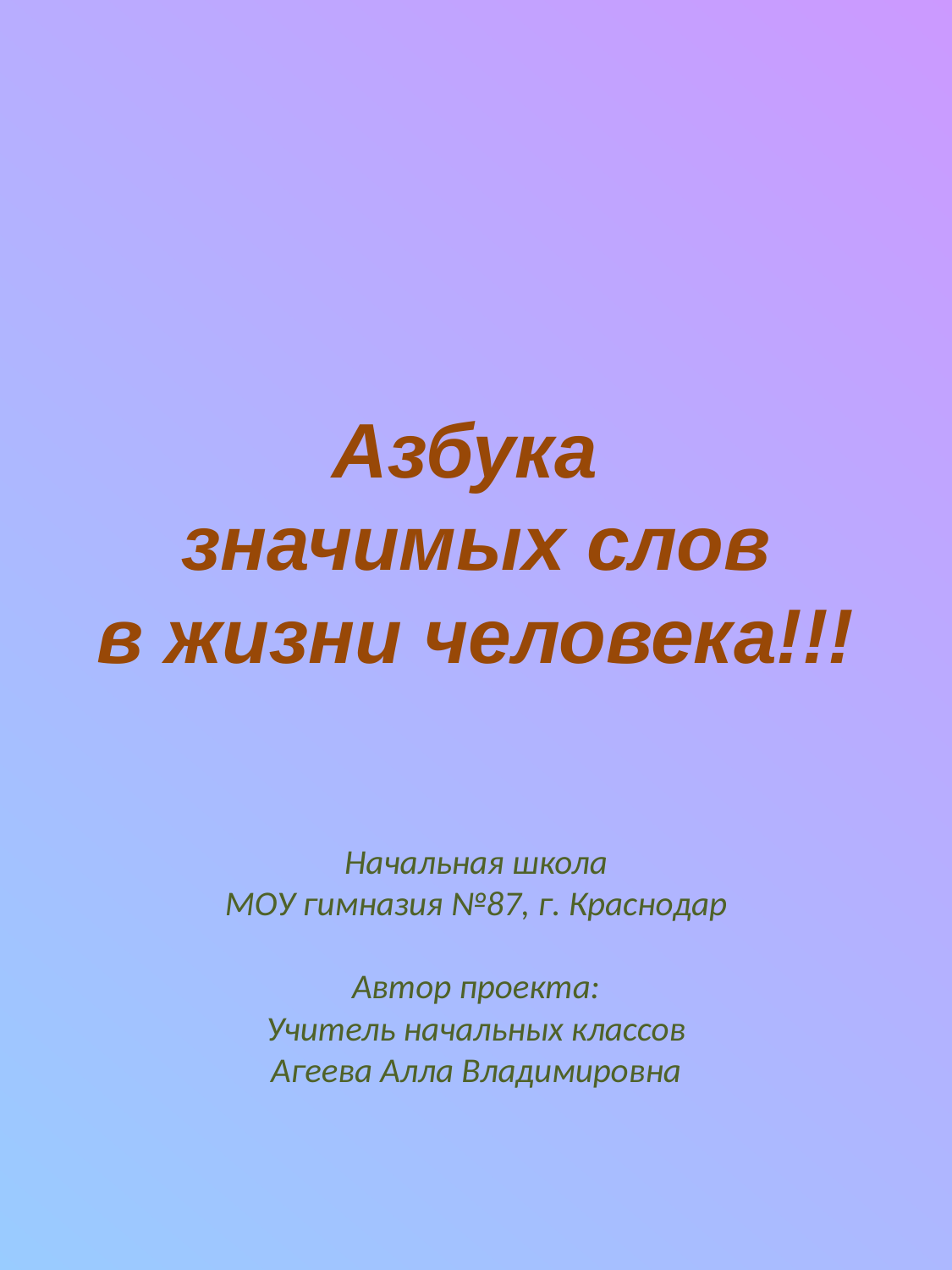

# Азбука значимых слов в жизни человека!!! Начальная школа МОУ гимназия №87, г. Краснодар Автор проекта: Учитель начальных классов Агеева Алла Владимировна